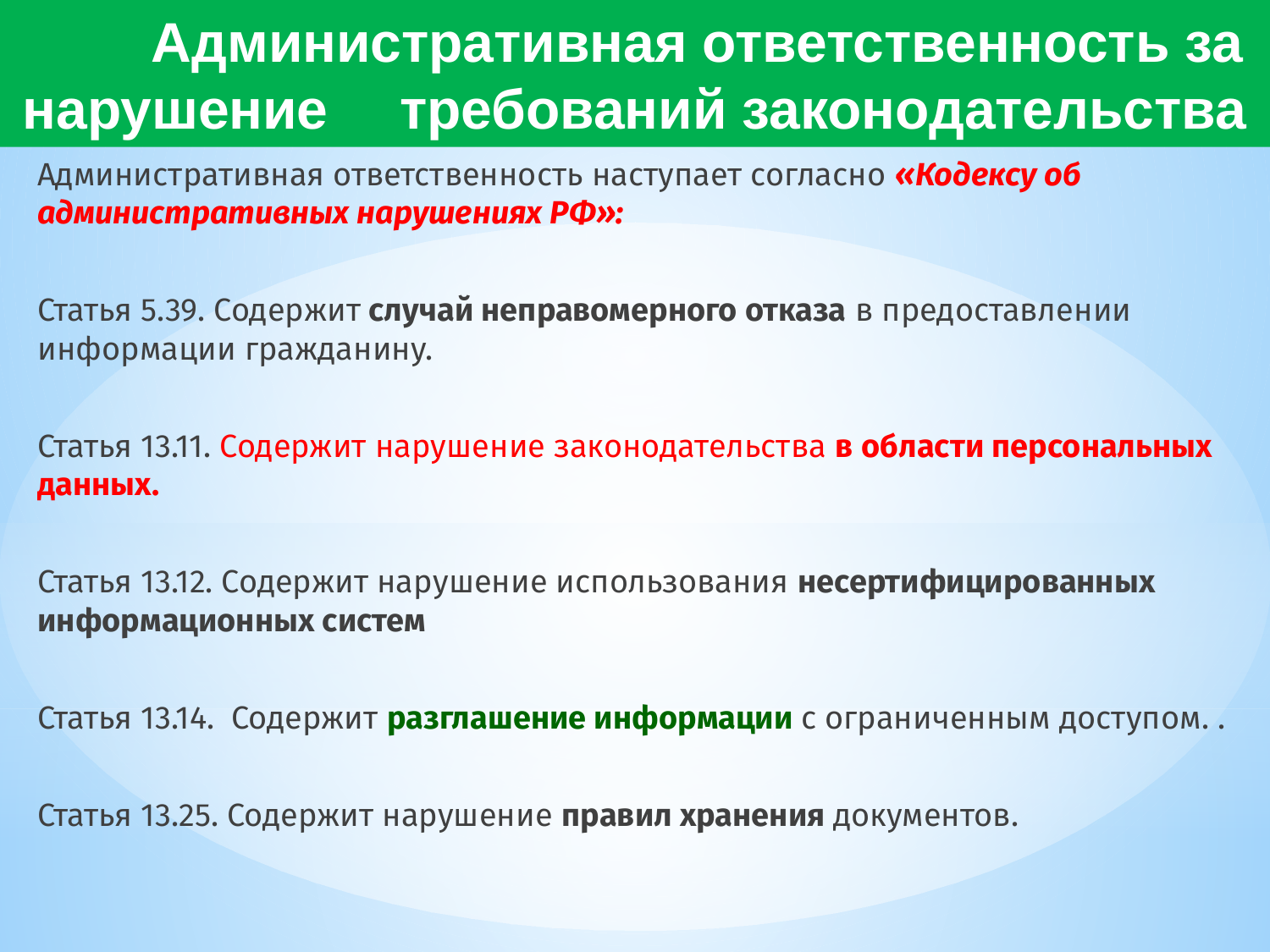

# Административная ответственность за нарушение 	требований законодательства
Административная ответственность наступает согласно «Кодексу об административных нарушениях РФ»:

Статья 5.39. Содержит случай неправомерного отказа в предоставлении информации гражданину.

Статья 13.11. Содержит нарушение законодательства в области персональных данных.

Статья 13.12. Содержит нарушение использования несертифицированных информационных систем

Статья 13.14.  Содержит разглашение информации с ограниченным доступом. .

Статья 13.25. Содержит нарушение правил хранения документов.